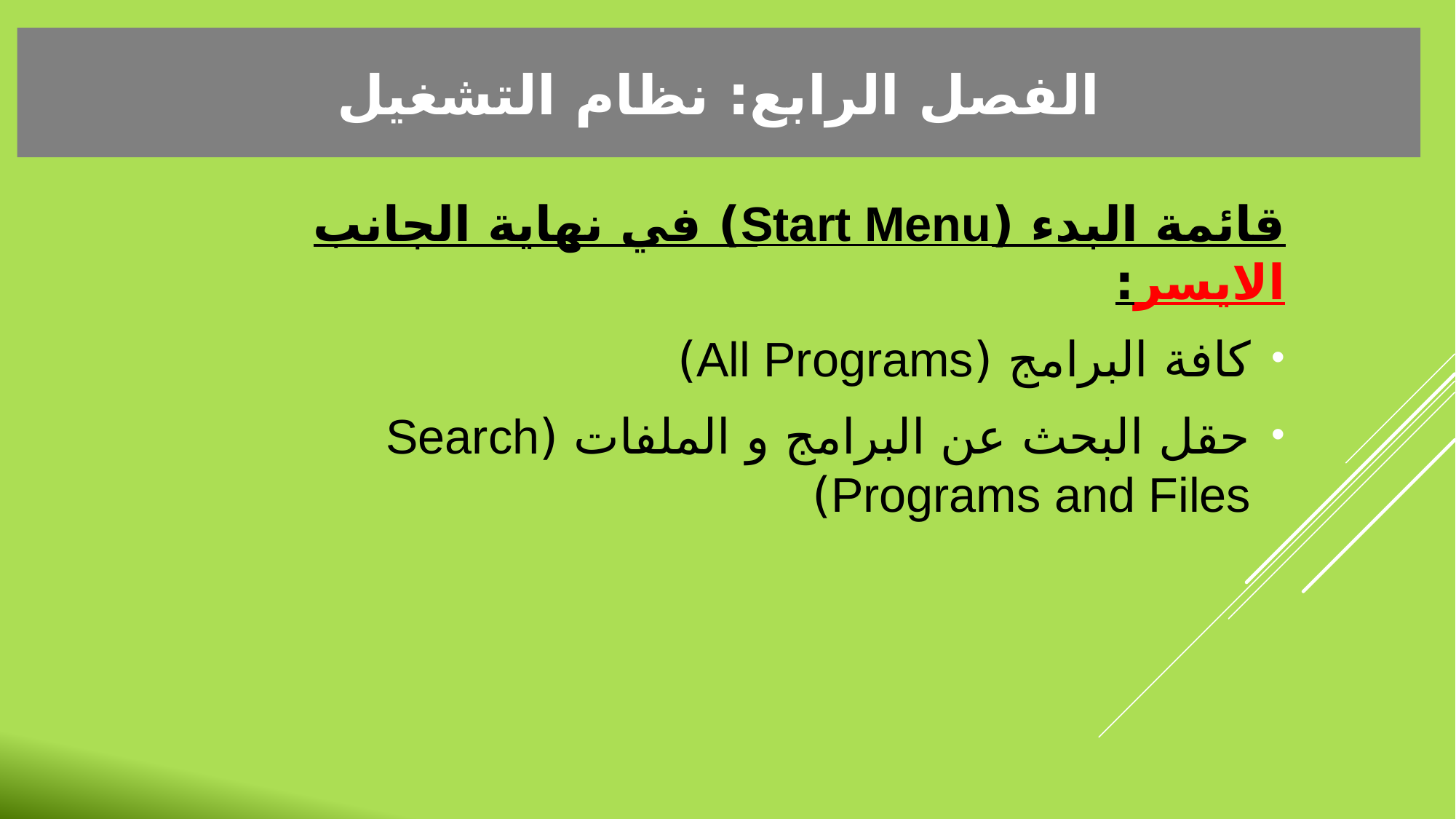

الفصل الرابع: نظام التشغيل
قائمة البدء (Start Menu) في نهاية الجانب الايسر:
كافة البرامج (All Programs)
حقل البحث عن البرامج و الملفات (Search Programs and Files)